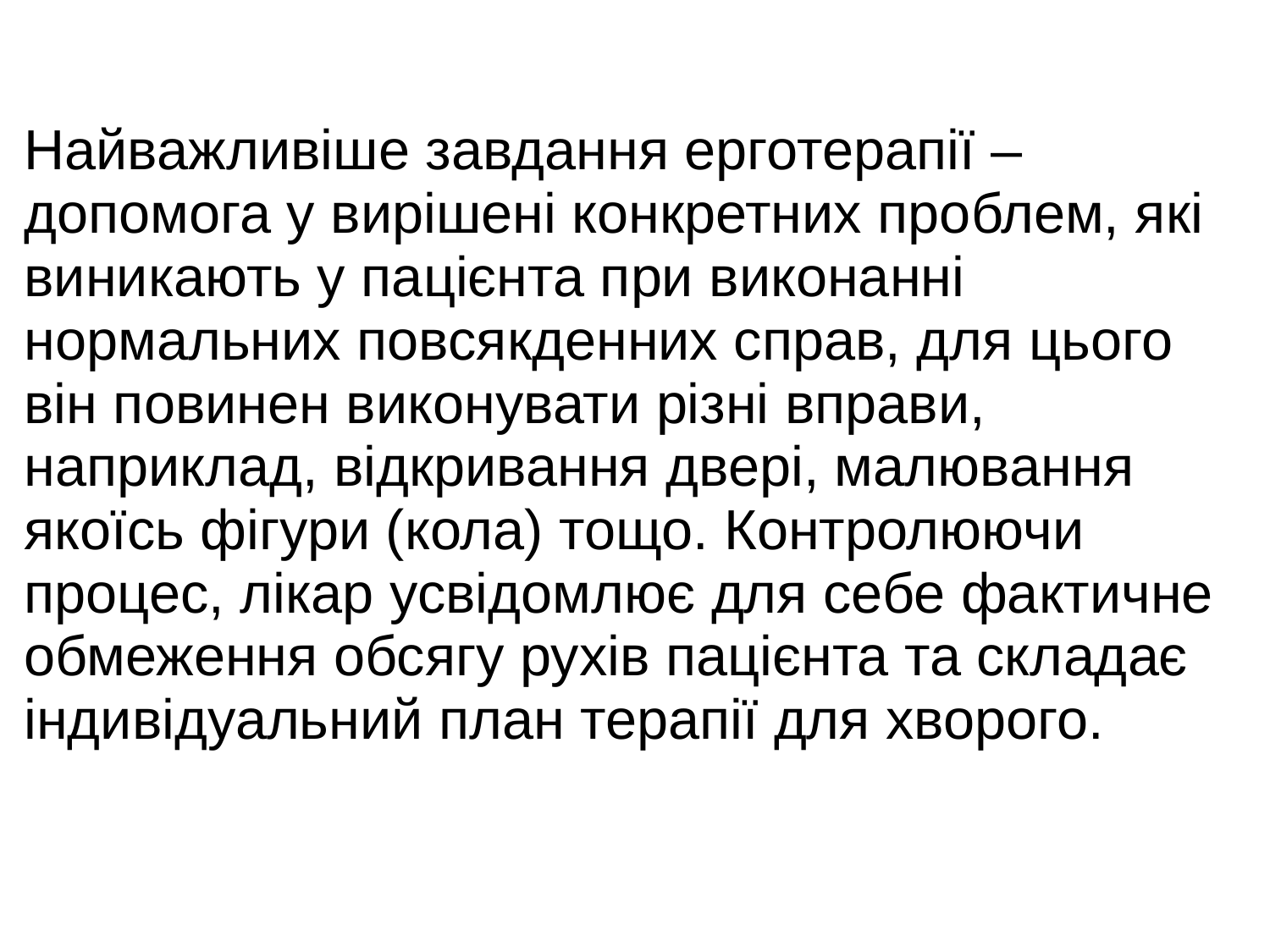

Найважливіше завдання ерготерапії – допомога у вирішені конкретних проблем, які виникають у пацієнта при виконанні нормальних повсякденних справ, для цього він повинен виконувати різні вправи, наприклад, відкривання двері, малювання якоїсь фігури (кола) тощо. Контролюючи процес, лікар усвідомлює для себе фактичне обмеження обсягу рухів пацієнта та складає індивідуальний план терапії для хворого.